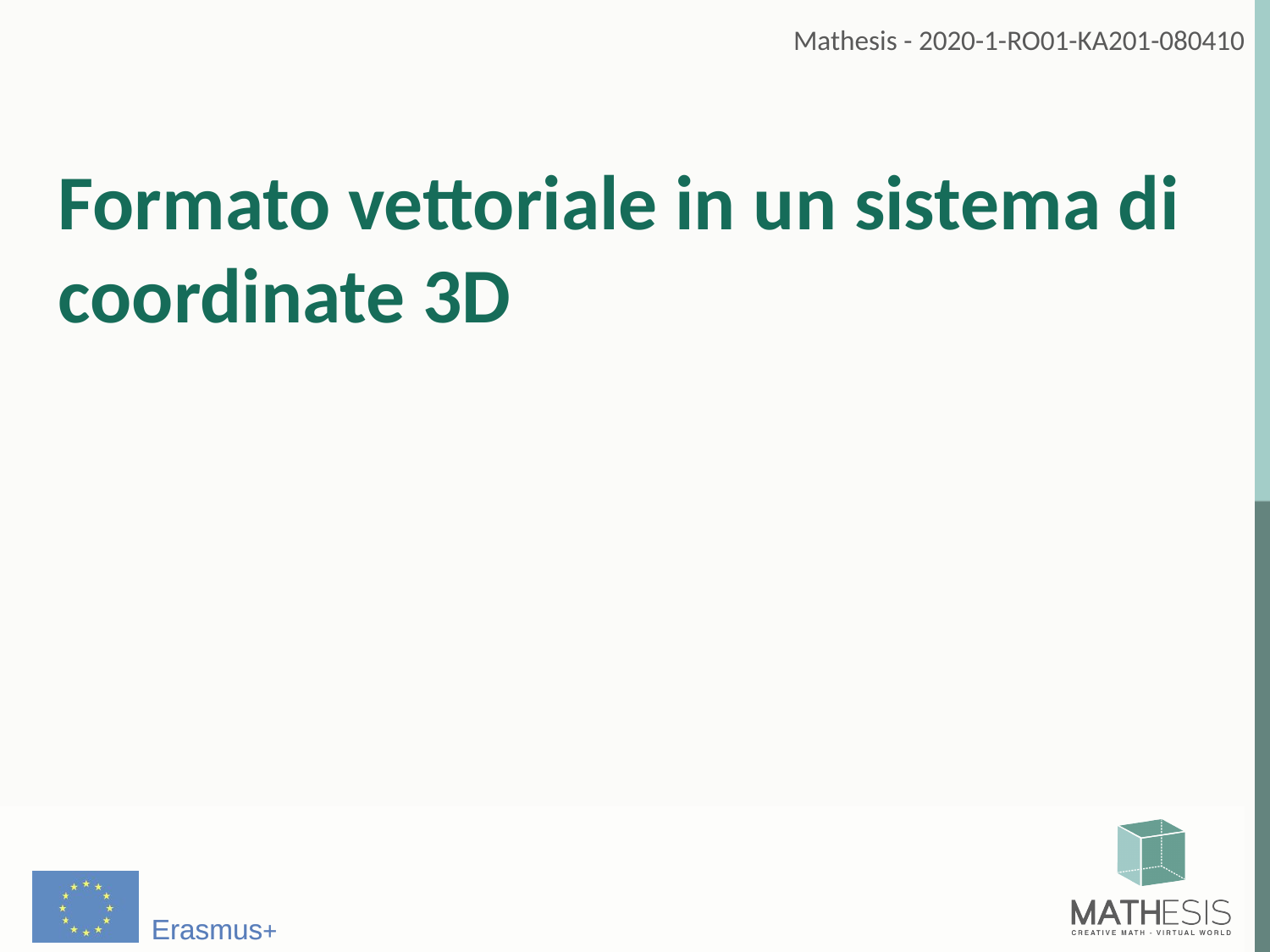

# Formato vettoriale in un sistema di coordinate 3D